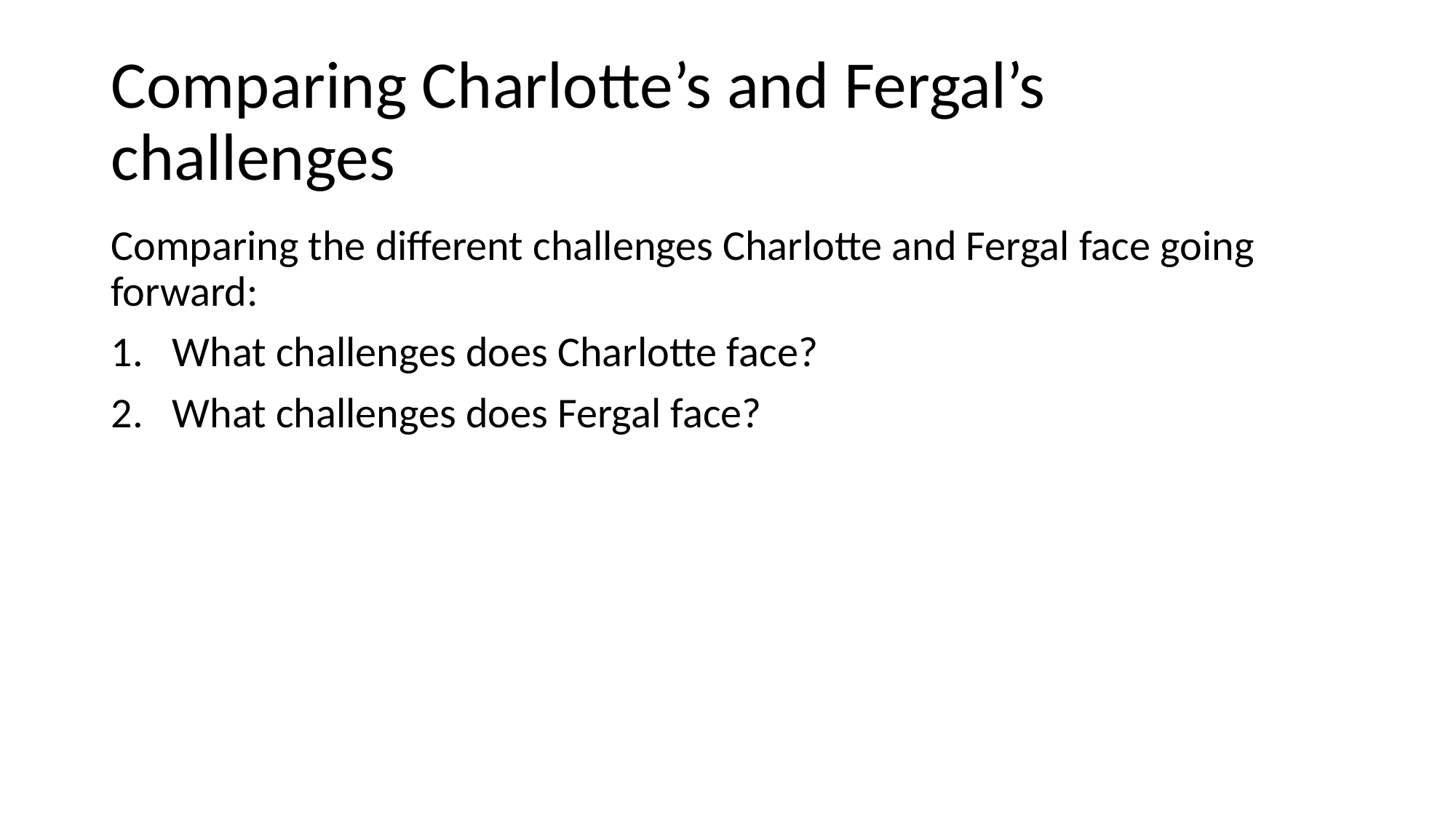

# Comparing Charlotte’s and Fergal’s challenges
Comparing the different challenges Charlotte and Fergal face going forward:
What challenges does Charlotte face?
What challenges does Fergal face?